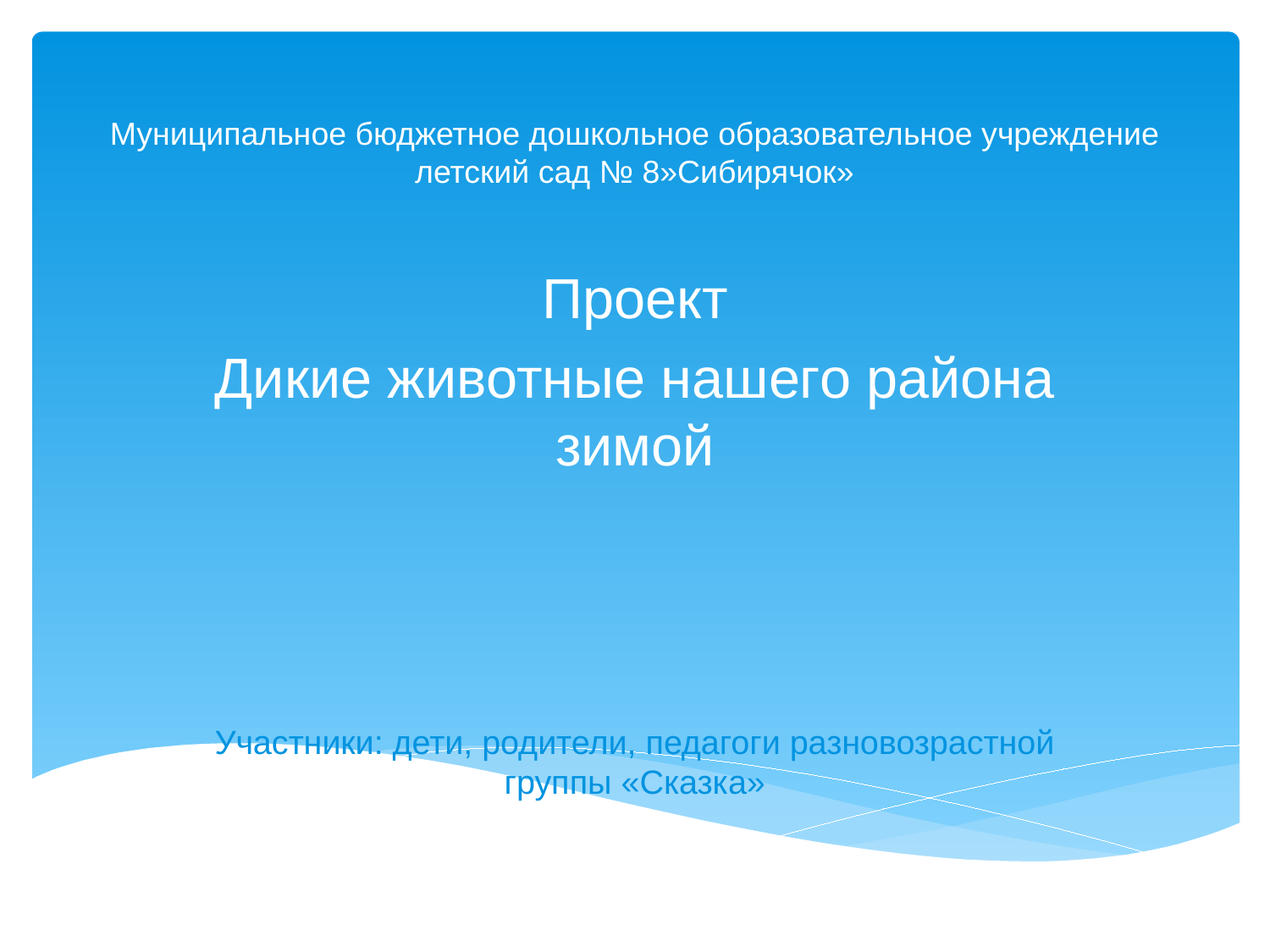

# Муниципальное бюджетное дошкольное образовательное учреждение летский сад № 8»Сибирячок»
Проект
Дикие животные нашего района зимой

Участники: дети, родители, педагоги разновозрастной группы «Сказка»